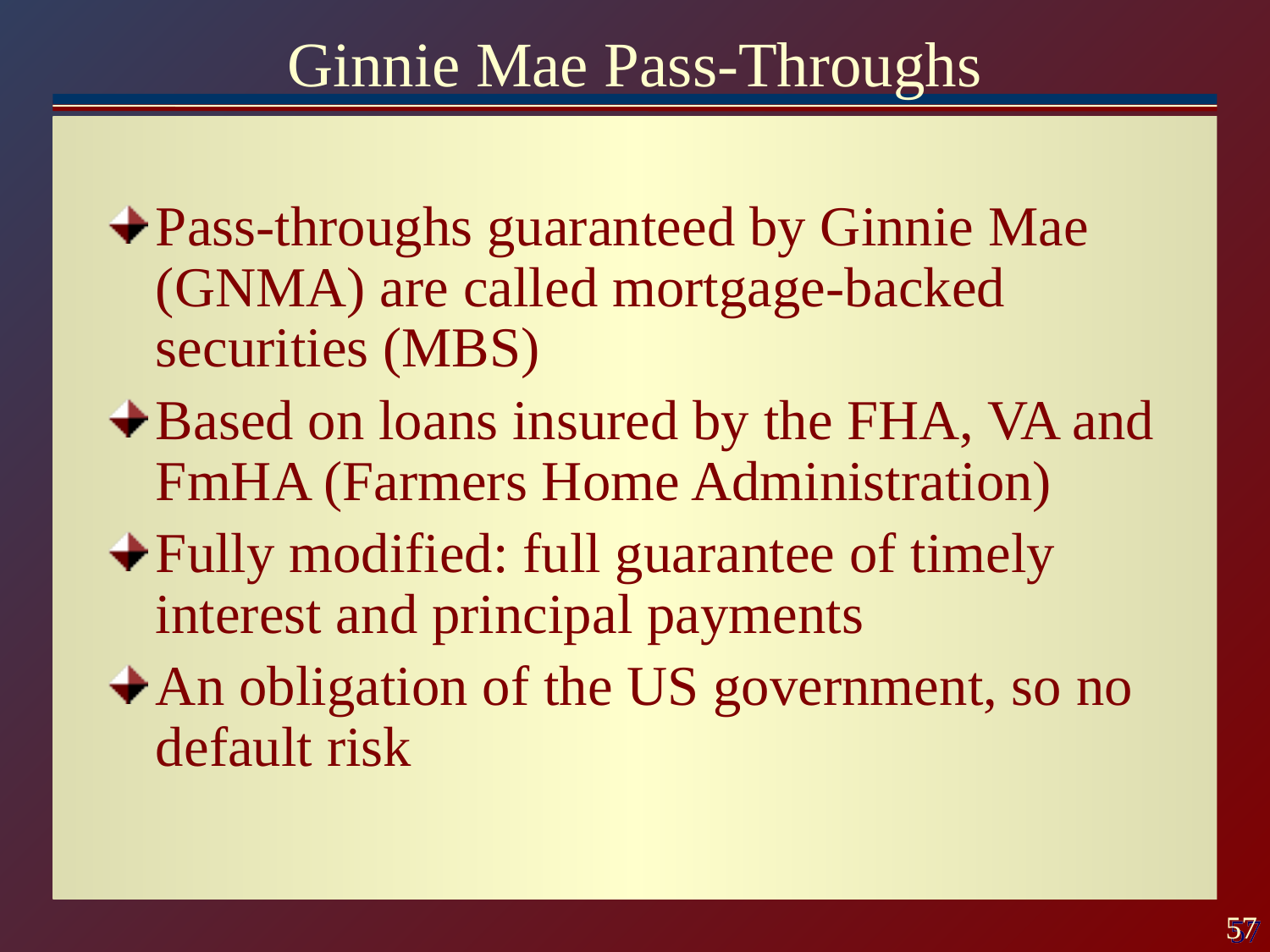

# Ginnie Mae Pass-Throughs
Pass-throughs guaranteed by Ginnie Mae (GNMA) are called mortgage-backed securities (MBS)
Based on loans insured by the FHA, VA and FmHA (Farmers Home Administration)
Fully modified: full guarantee of timely interest and principal payments
An obligation of the US government, so no default risk